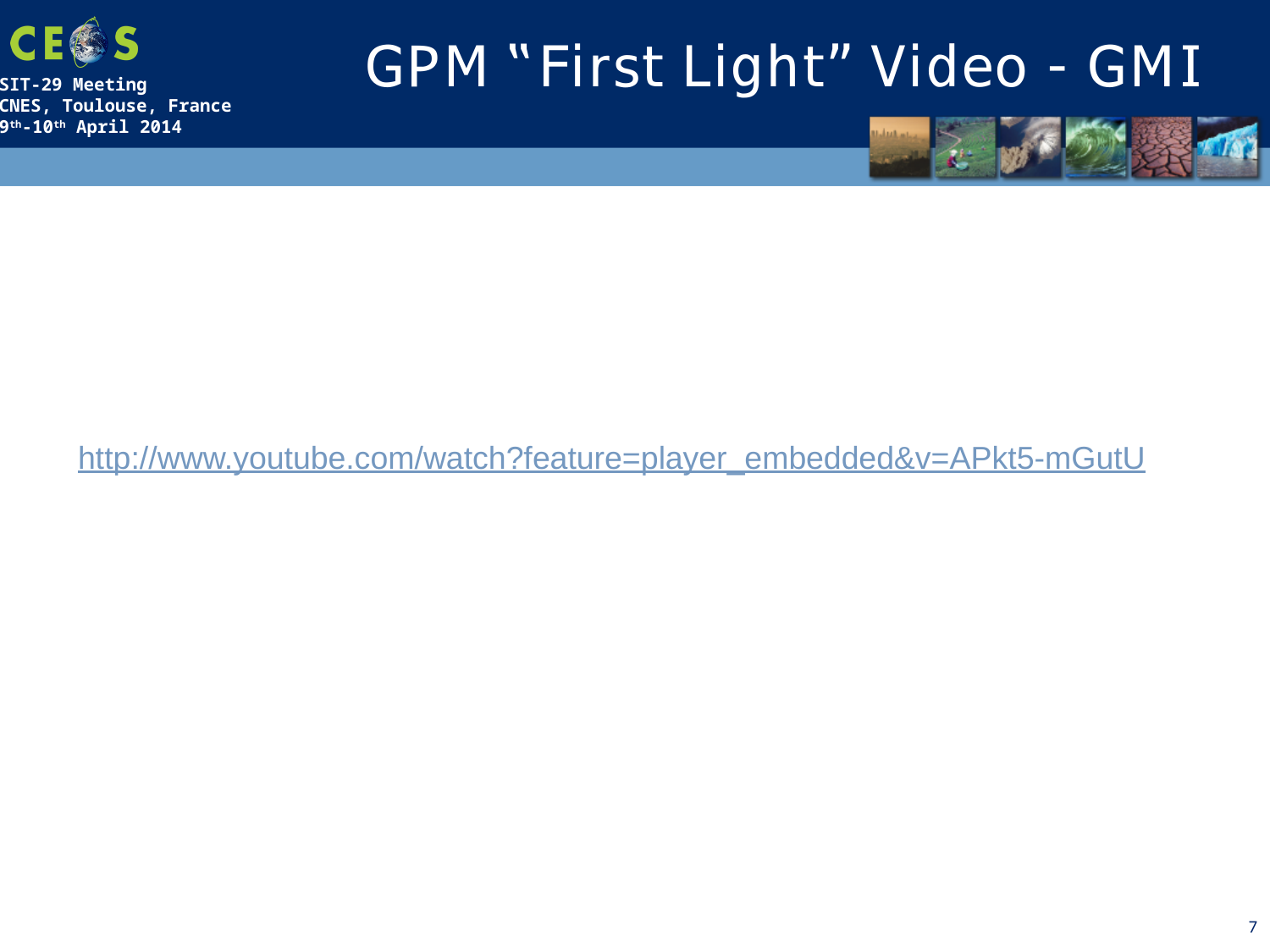

GPM “First Light” Video - GMI
http://www.youtube.com/watch?feature=player_embedded&v=APkt5-mGutU
7